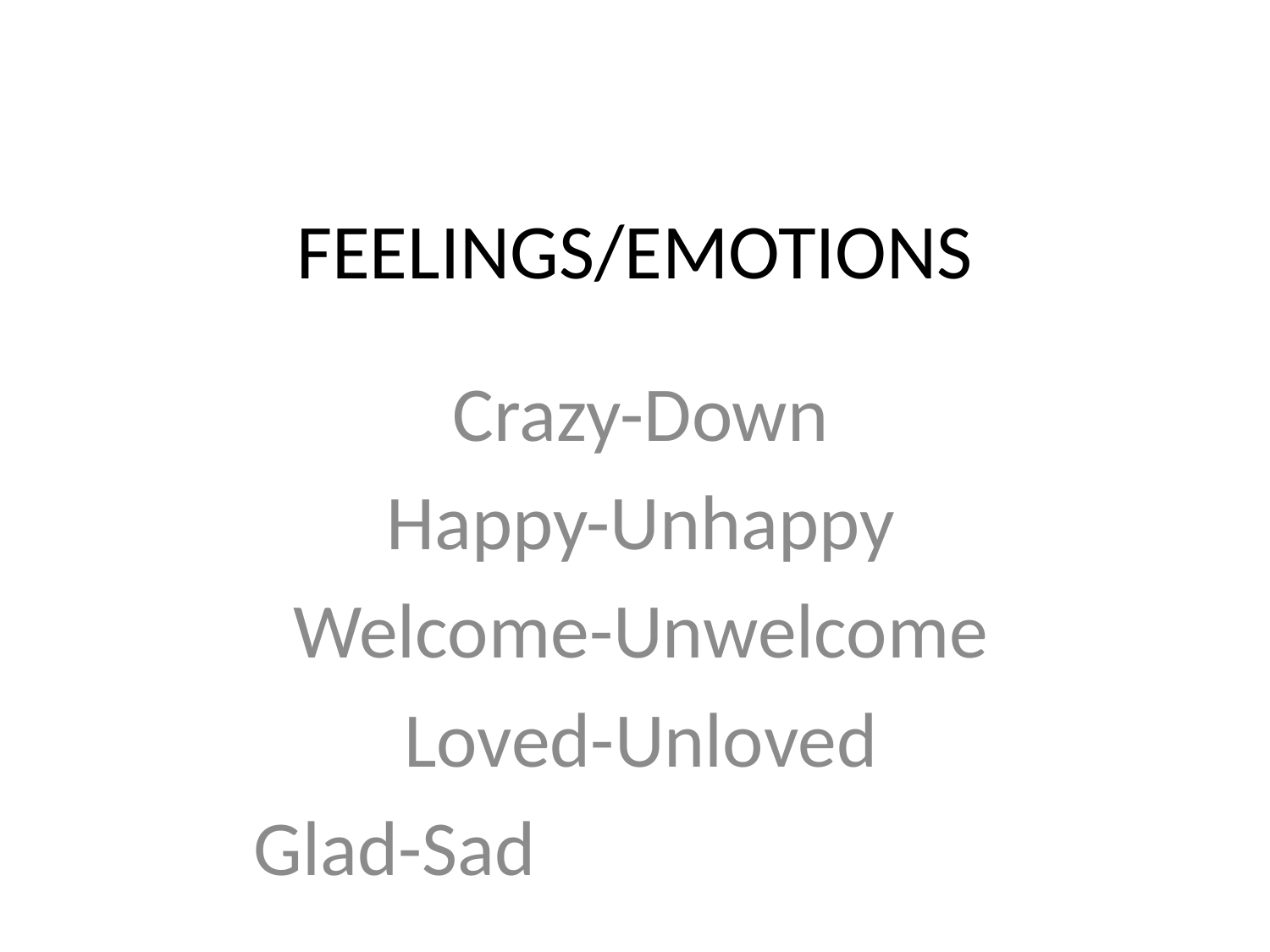

# FEELINGS/EMOTIONS
Crazy-Down
Happy-Unhappy
Welcome-Unwelcome
Loved-Unloved
Glad-Sad